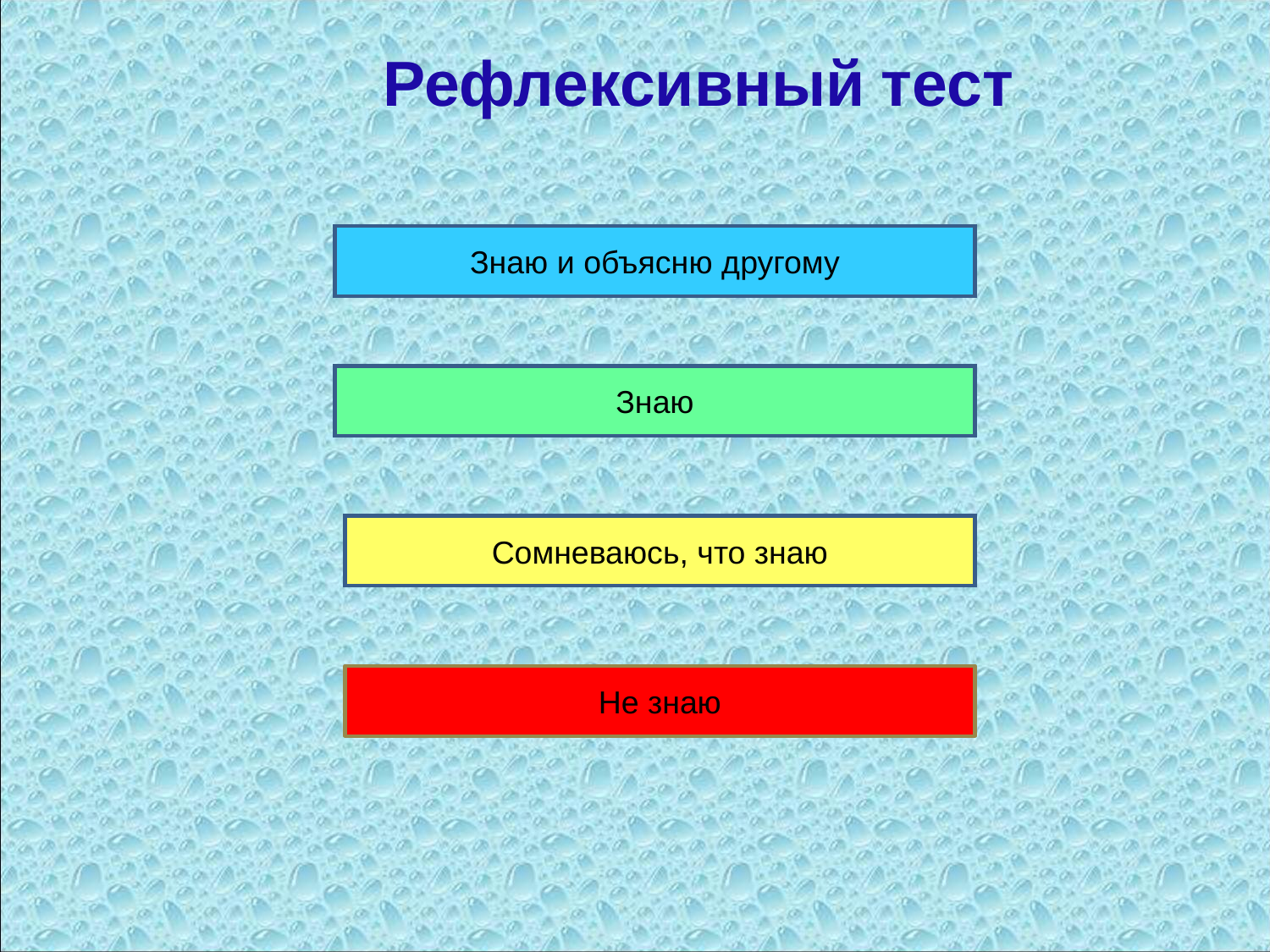

# Рефлексивный тест

Знаю и объясню другому
Знаю
Сомневаюсь, что знаю
Не знаю